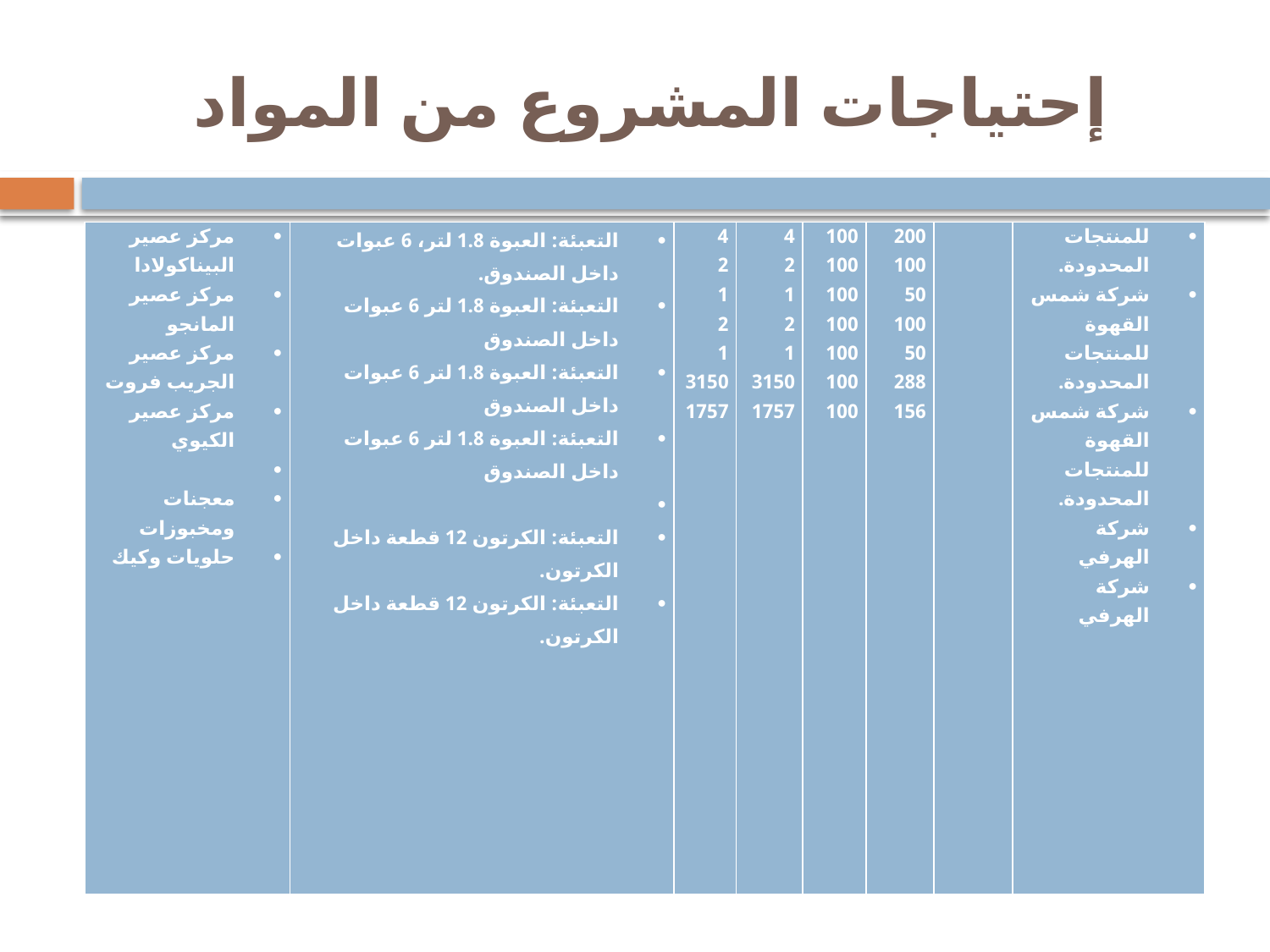

# إحتياجات المشروع من المواد
| مركز عصير البيناكولادا مركز عصير المانجو مركز عصير الجريب فروت مركز عصير الكيوي   معجنات ومخبوزات حلويات وكيك | التعبئة: العبوة 1.8 لتر، 6 عبوات داخل الصندوق. التعبئة: العبوة 1.8 لتر 6 عبوات داخل الصندوق التعبئة: العبوة 1.8 لتر 6 عبوات داخل الصندوق التعبئة: العبوة 1.8 لتر 6 عبوات داخل الصندوق   التعبئة: الكرتون 12 قطعة داخل الكرتون. التعبئة: الكرتون 12 قطعة داخل الكرتون. | 4 2 1 2 1 3150 1757 | 4 2 1 2 1 3150 1757 | 100 100 100 100 100 100 100 | 200 100 50 100 50 288 156 |  | للمنتجات المحدودة. شركة شمس القهوة للمنتجات المحدودة. شركة شمس القهوة للمنتجات المحدودة. شركة الهرفي شركة الهرفي |
| --- | --- | --- | --- | --- | --- | --- | --- |